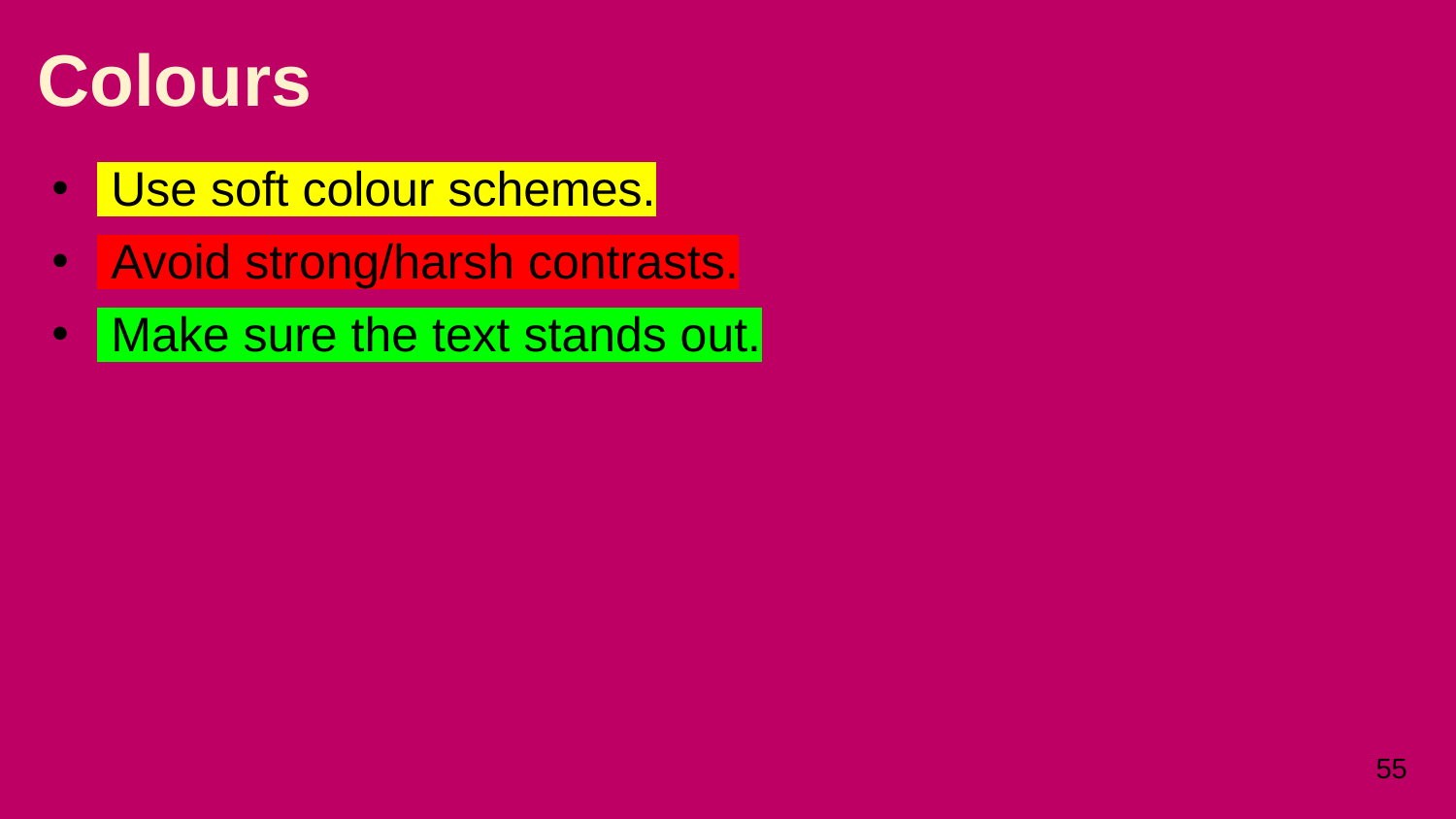

# Colours
 Use soft colour schemes.
 Avoid strong/harsh contrasts.
 Make sure the text stands out.
55